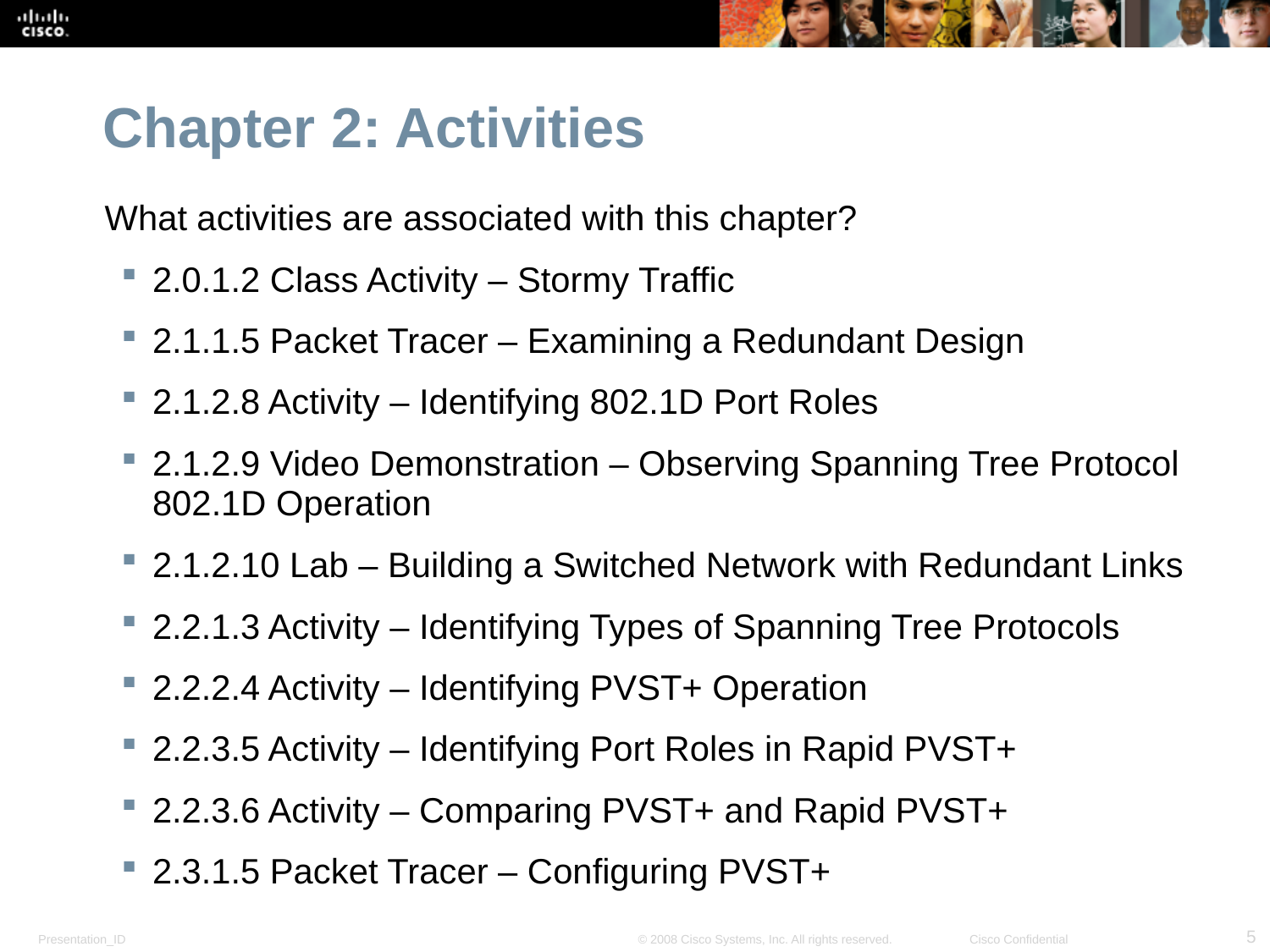

Chapter 2: Activities
What activities are associated with this chapter?
2.0.1.2 Class Activity – Stormy Traffic
2.1.1.5 Packet Tracer – Examining a Redundant Design
2.1.2.8 Activity – Identifying 802.1D Port Roles
2.1.2.9 Video Demonstration – Observing Spanning Tree Protocol 802.1D Operation
2.1.2.10 Lab – Building a Switched Network with Redundant Links
2.2.1.3 Activity – Identifying Types of Spanning Tree Protocols
2.2.2.4 Activity – Identifying PVST+ Operation
2.2.3.5 Activity – Identifying Port Roles in Rapid PVST+
2.2.3.6 Activity – Comparing PVST+ and Rapid PVST+
2.3.1.5 Packet Tracer – Configuring PVST+